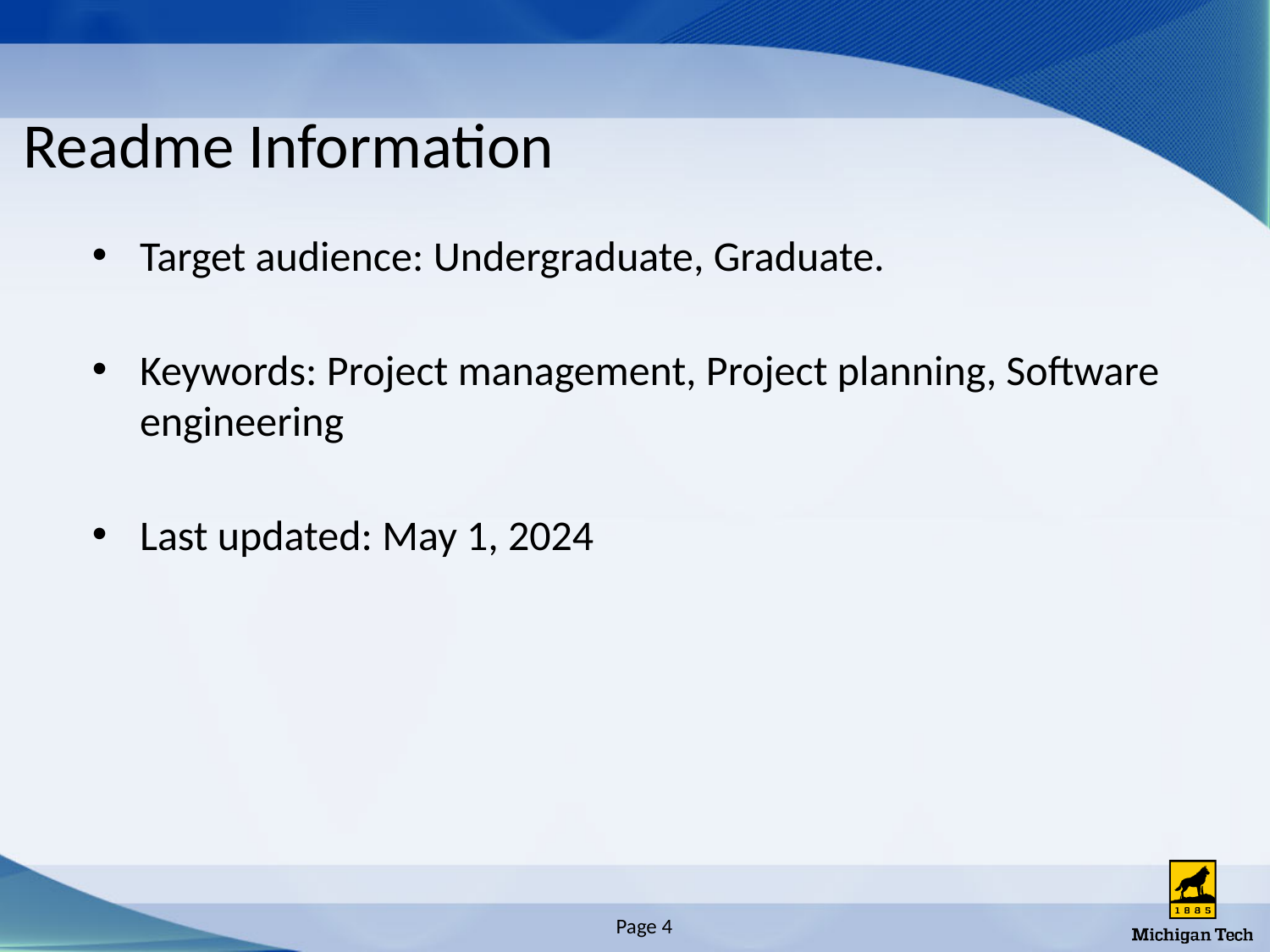

# Readme Information
Target audience: Undergraduate, Graduate.

Keywords: Project management, Project planning, Software engineering

Last updated: May 1, 2024